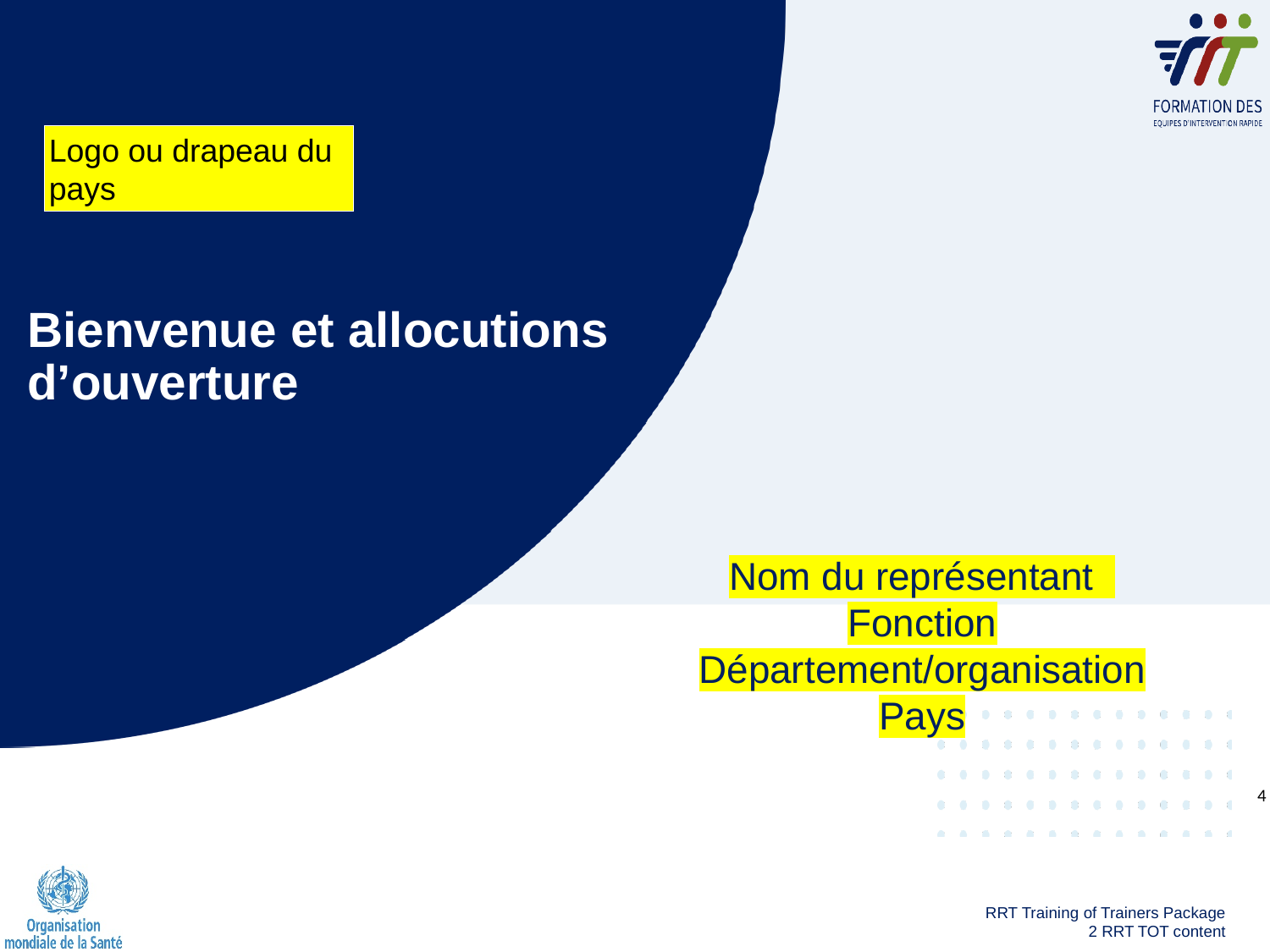

Logo ou drapeau du pays
# Bienvenue et allocutions d’ouverture
Nom du représentant
Fonction
Département/organisation
Pays

4